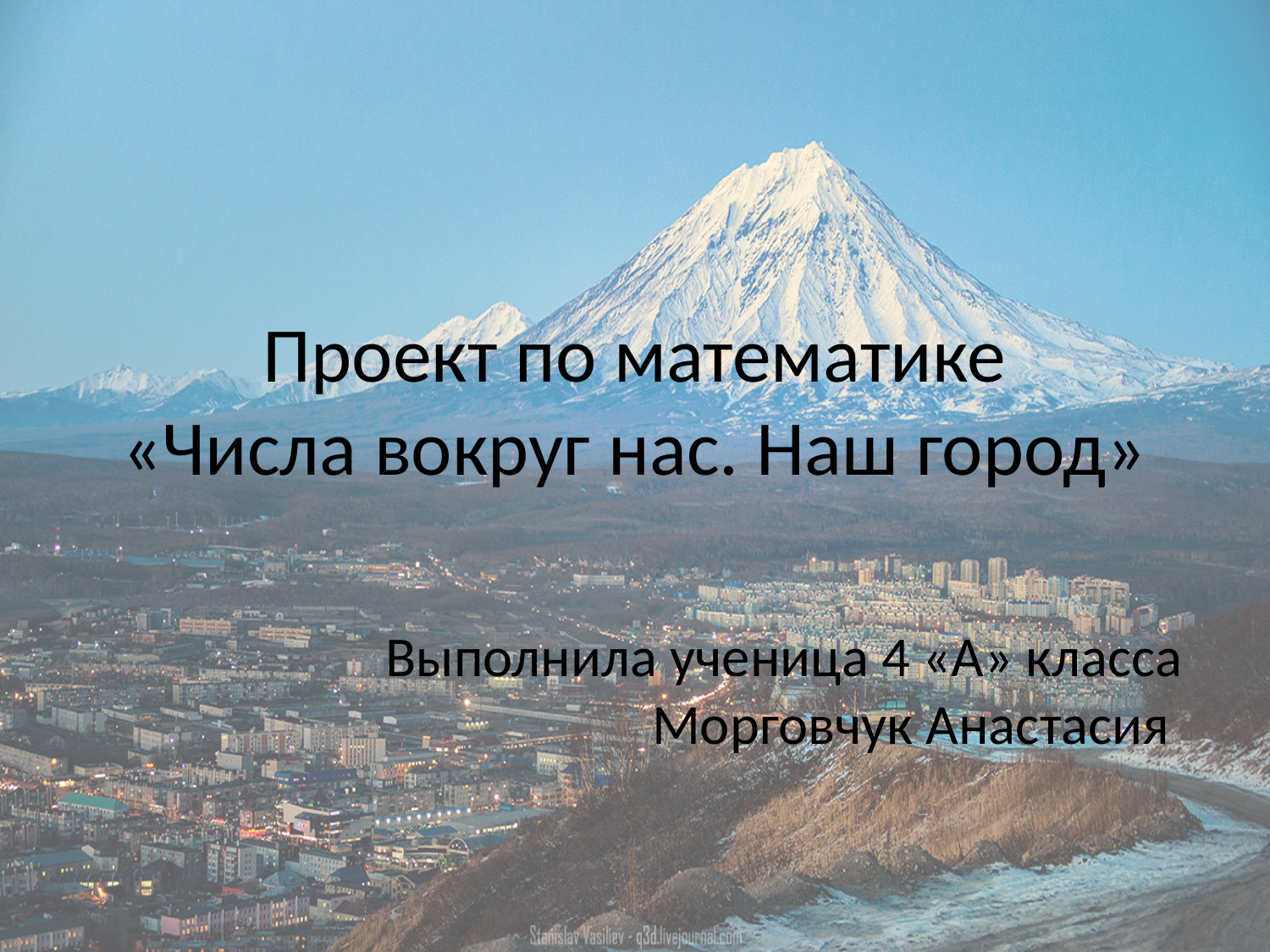

# Проект по математике «Числа вокруг нас. Наш город»
Выполнила ученица 4 «А» класса Морговчук Анастасия